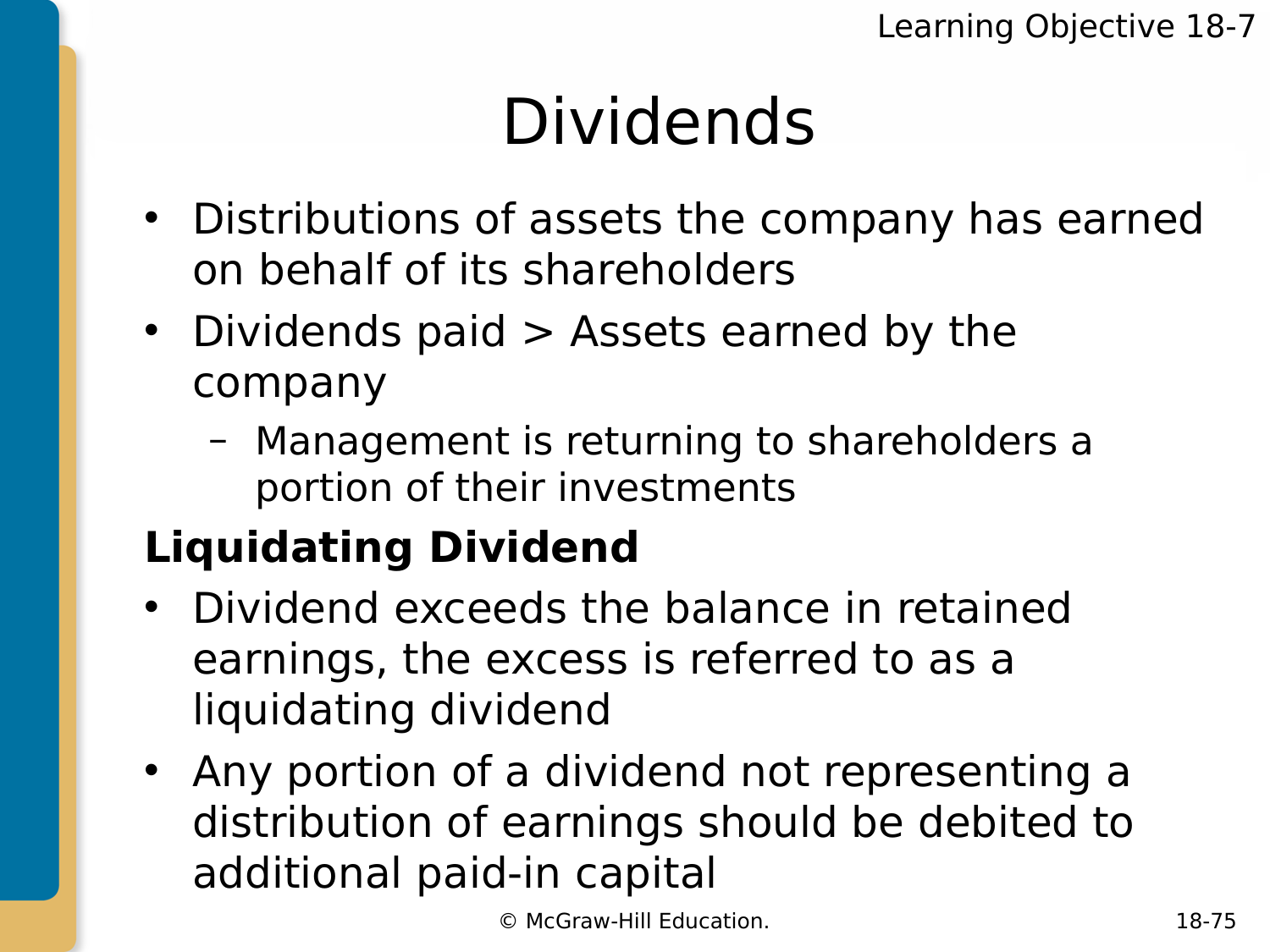

Learning Objective 18-7
# Dividends
Distributions of assets the company has earned on behalf of its shareholders
Dividends paid > Assets earned by the company
Management is returning to shareholders a portion of their investments
Liquidating Dividend
Dividend exceeds the balance in retained earnings, the excess is referred to as a liquidating dividend
Any portion of a dividend not representing a distribution of earnings should be debited to additional paid-in capital